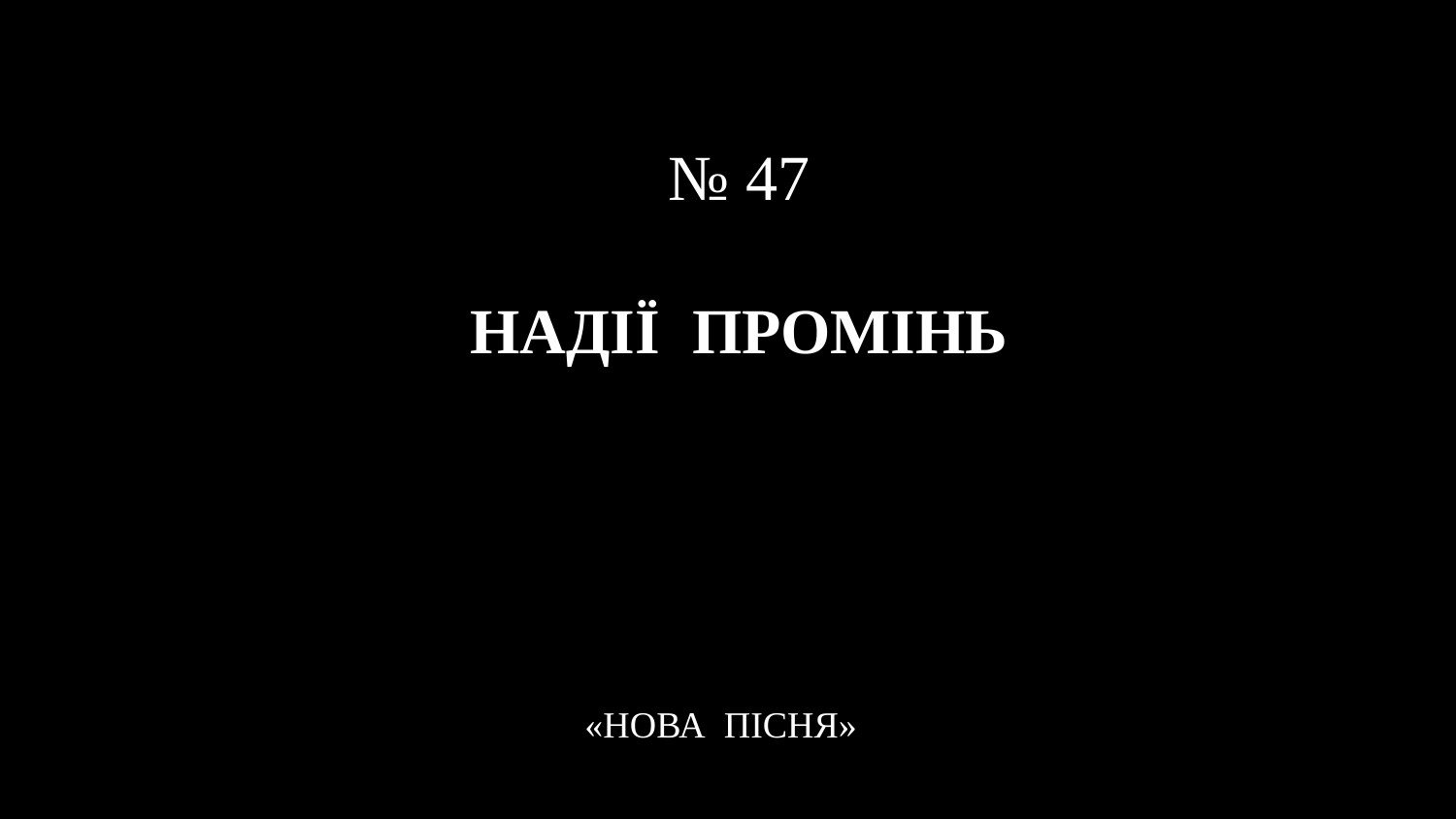

# № 47 НАДІЇ  ПРОМІНЬ
«НОВА  ПІСНЯ»